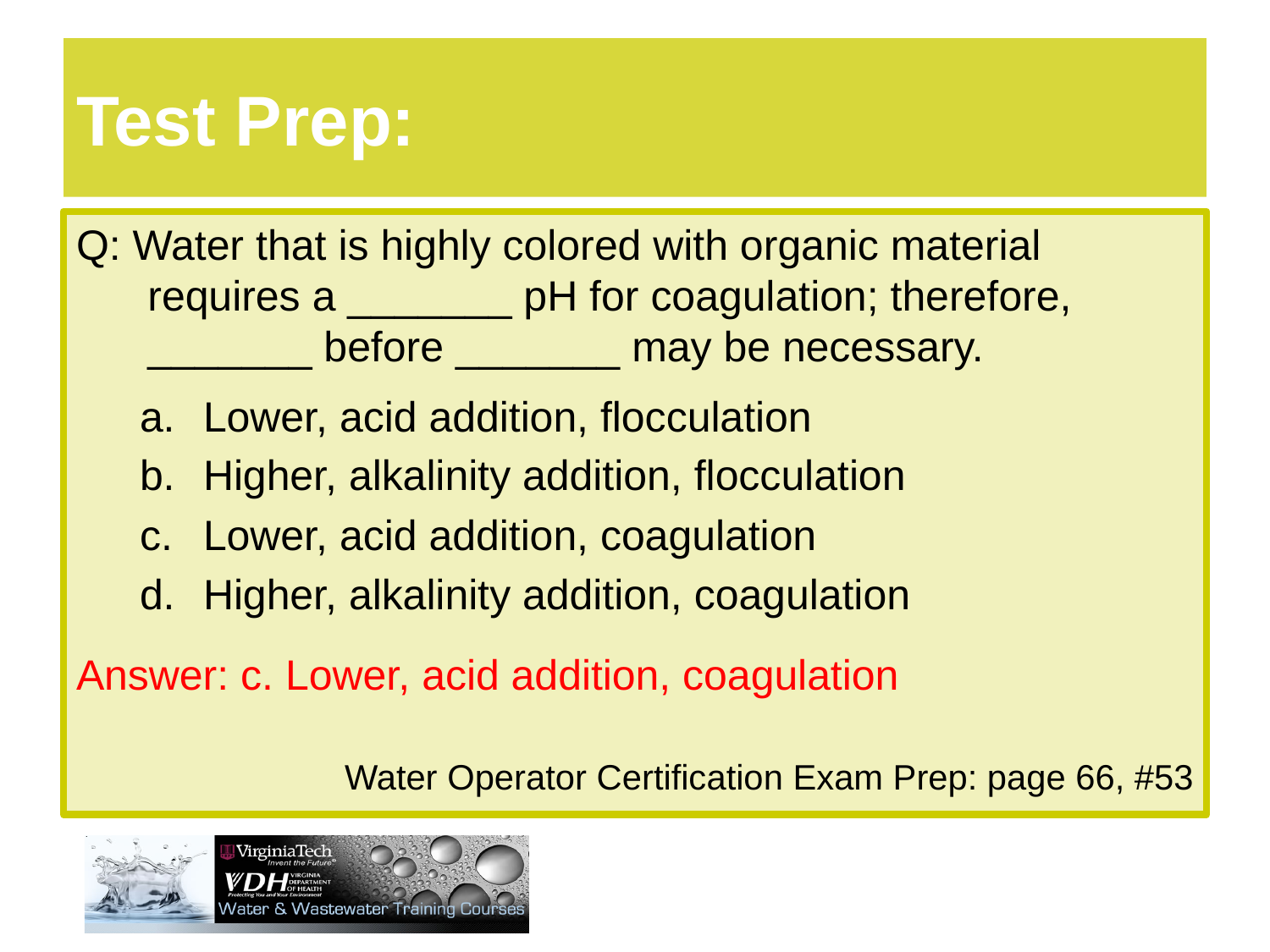

# Test Prep:
Q: Water that is highly colored with organic material requires a _______ pH for coagulation; therefore, _______ before _______ may be necessary.
Lower, acid addition, flocculation
Higher, alkalinity addition, flocculation
Lower, acid addition, coagulation
Higher, alkalinity addition, coagulation
Answer: c. Lower, acid addition, coagulation

Water Operator Certification Exam Prep: page 66, #53